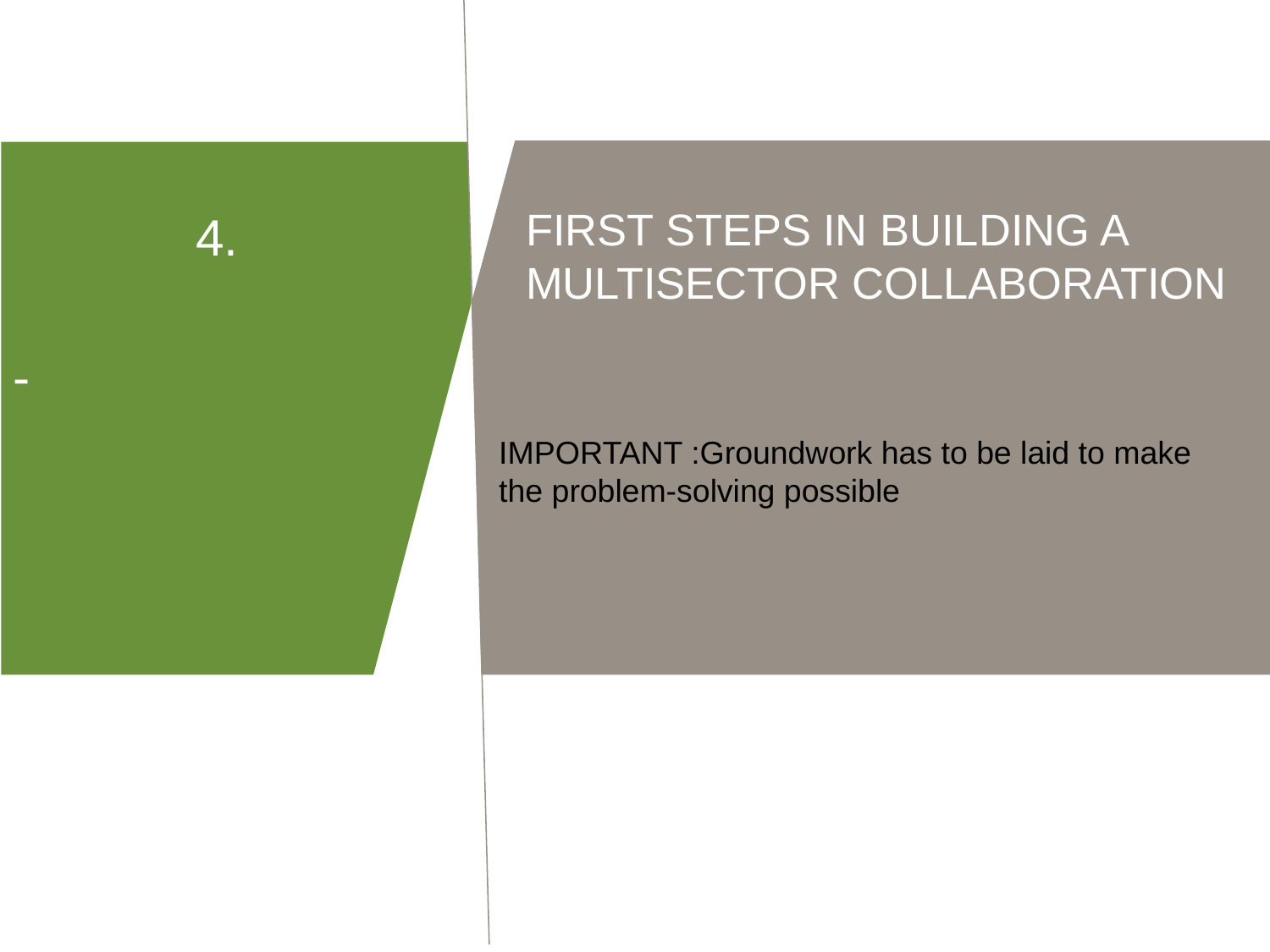

4.
FIRST STEPS IN BUILDING A MULTISECTOR COLLABORATION

IMPORTANT :Groundwork has to be laid to make the problem-solving possible
-